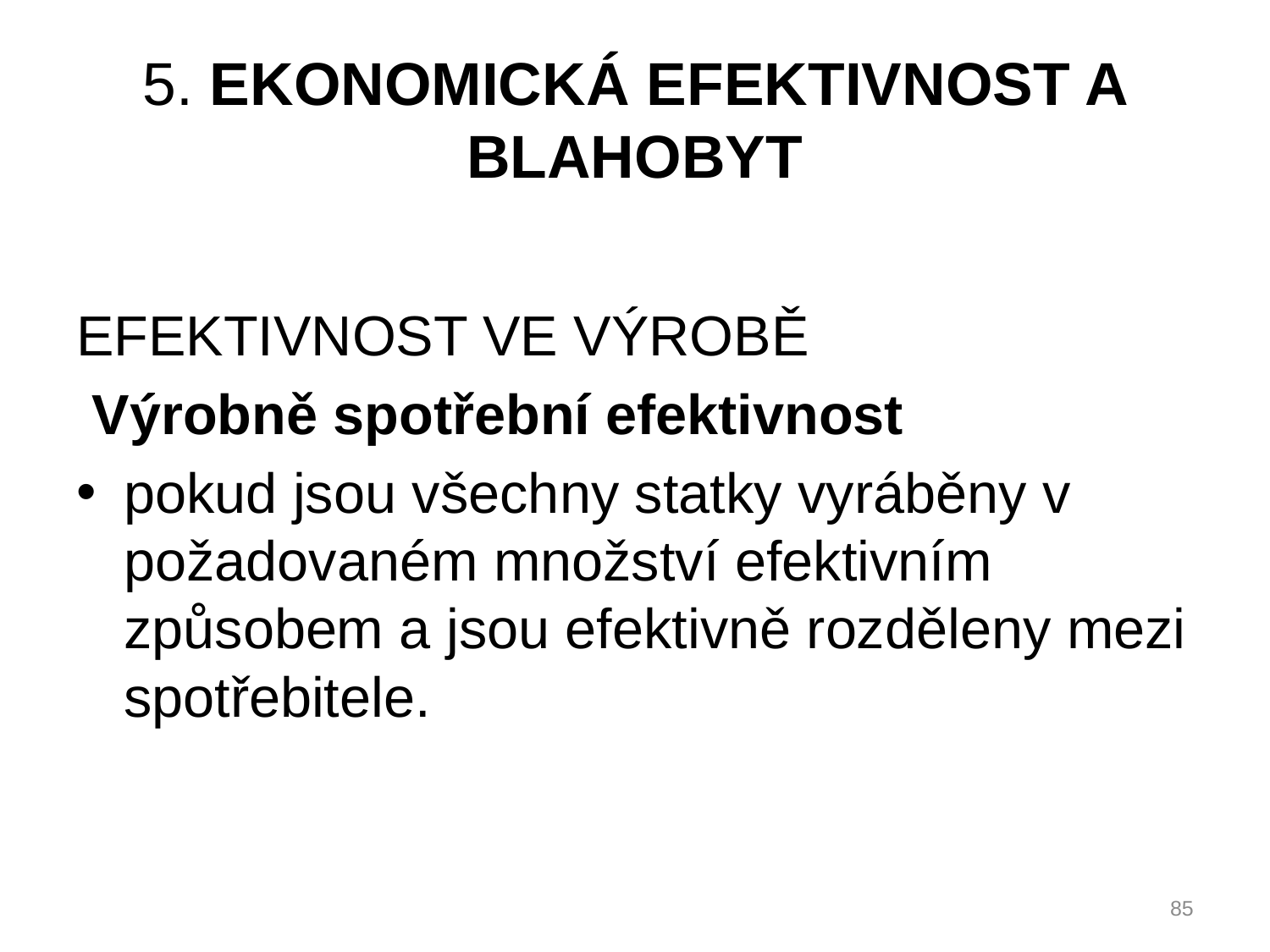

# 5. Ekonomická efektivnost a blahobyt

EFEKTIVNOST VE VÝROBĚ
Výrobně spotřební efektivnost
pokud jsou všechny statky vyráběny v požadovaném množství efektivním způsobem a jsou efektivně rozděleny mezi spotřebitele.
85